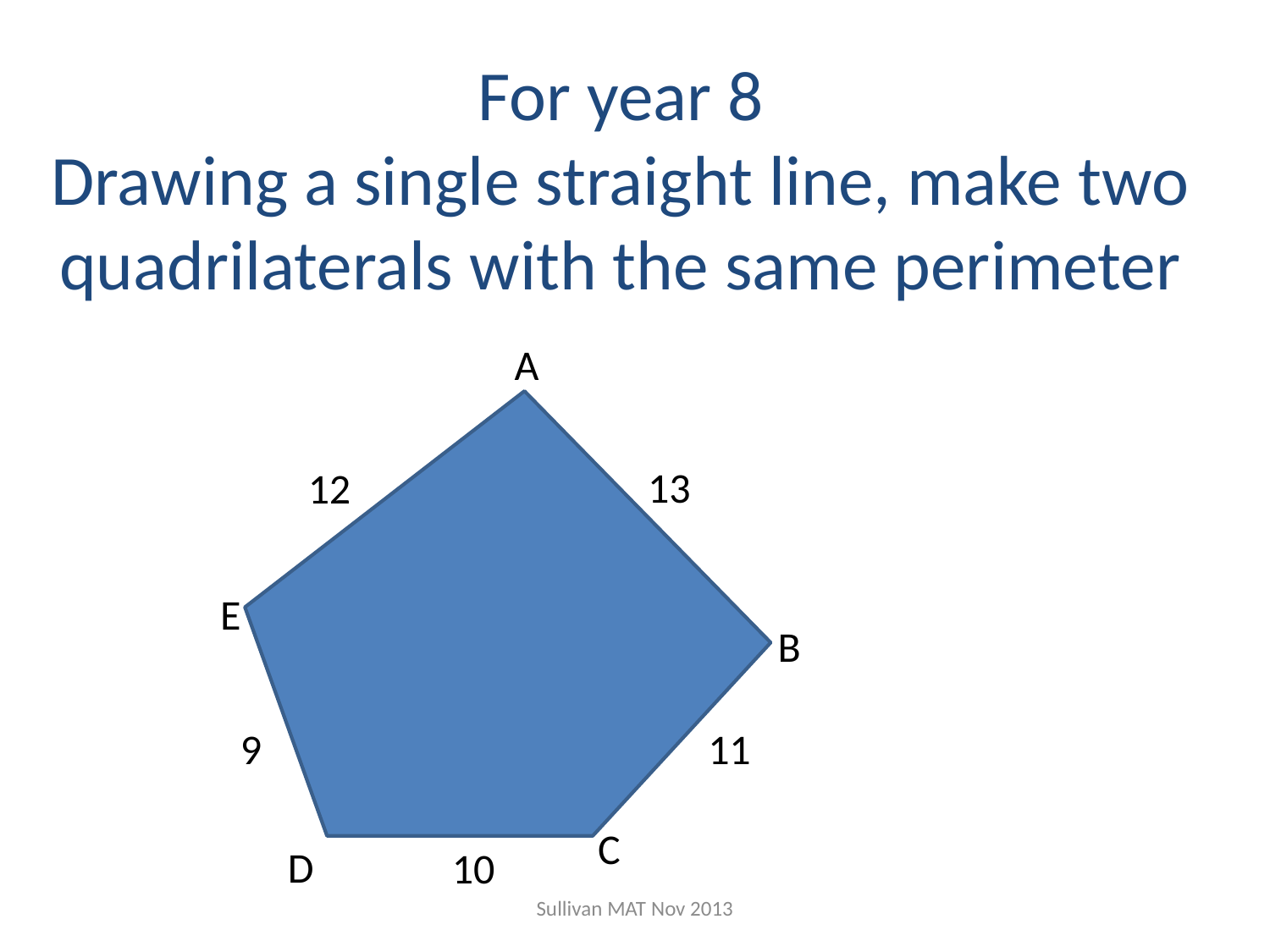

# For year 8 Drawing a single straight line, make two quadrilaterals with the same perimeter
A

13
12
E
B
9
11
C
D
10
Sullivan MAT Nov 2013